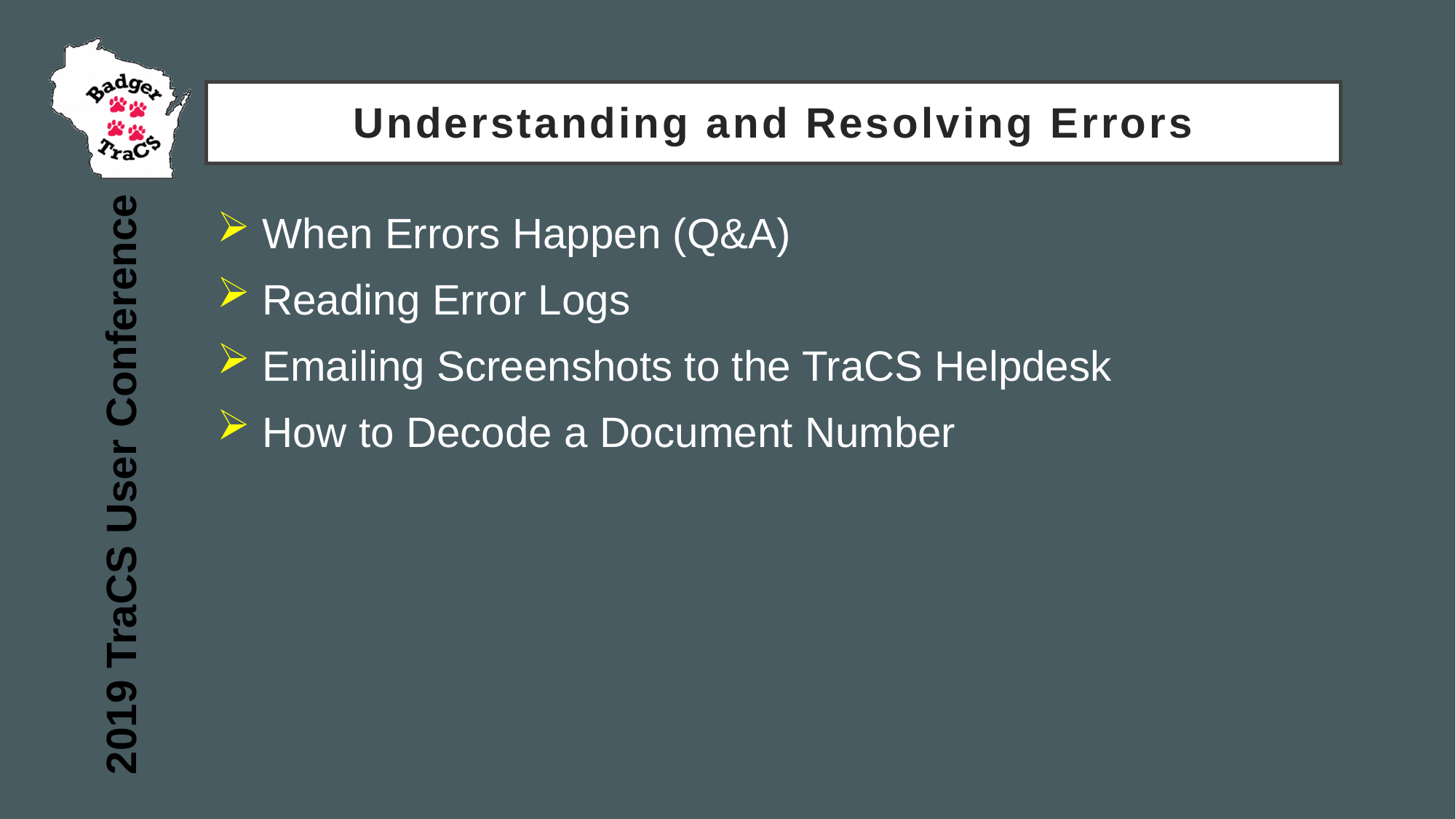

# Understanding and Resolving Errors
 When Errors Happen (Q&A)
 Reading Error Logs
 Emailing Screenshots to the TraCS Helpdesk
 How to Decode a Document Number